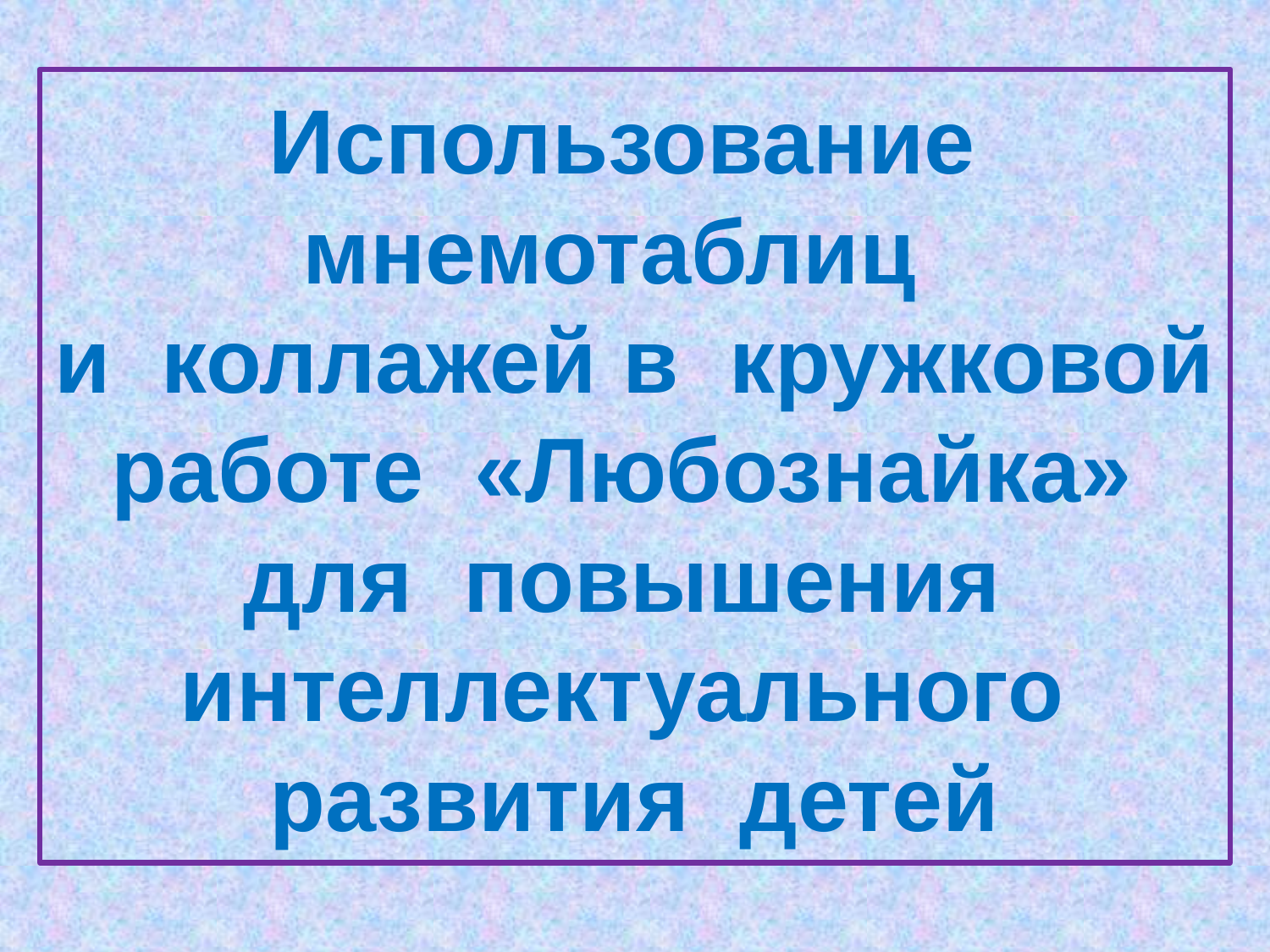

# Использование  мнемотаблиц и  коллажей в  кружковой работе  «Любознайка»  для  повышения  интеллектуального развития  детей